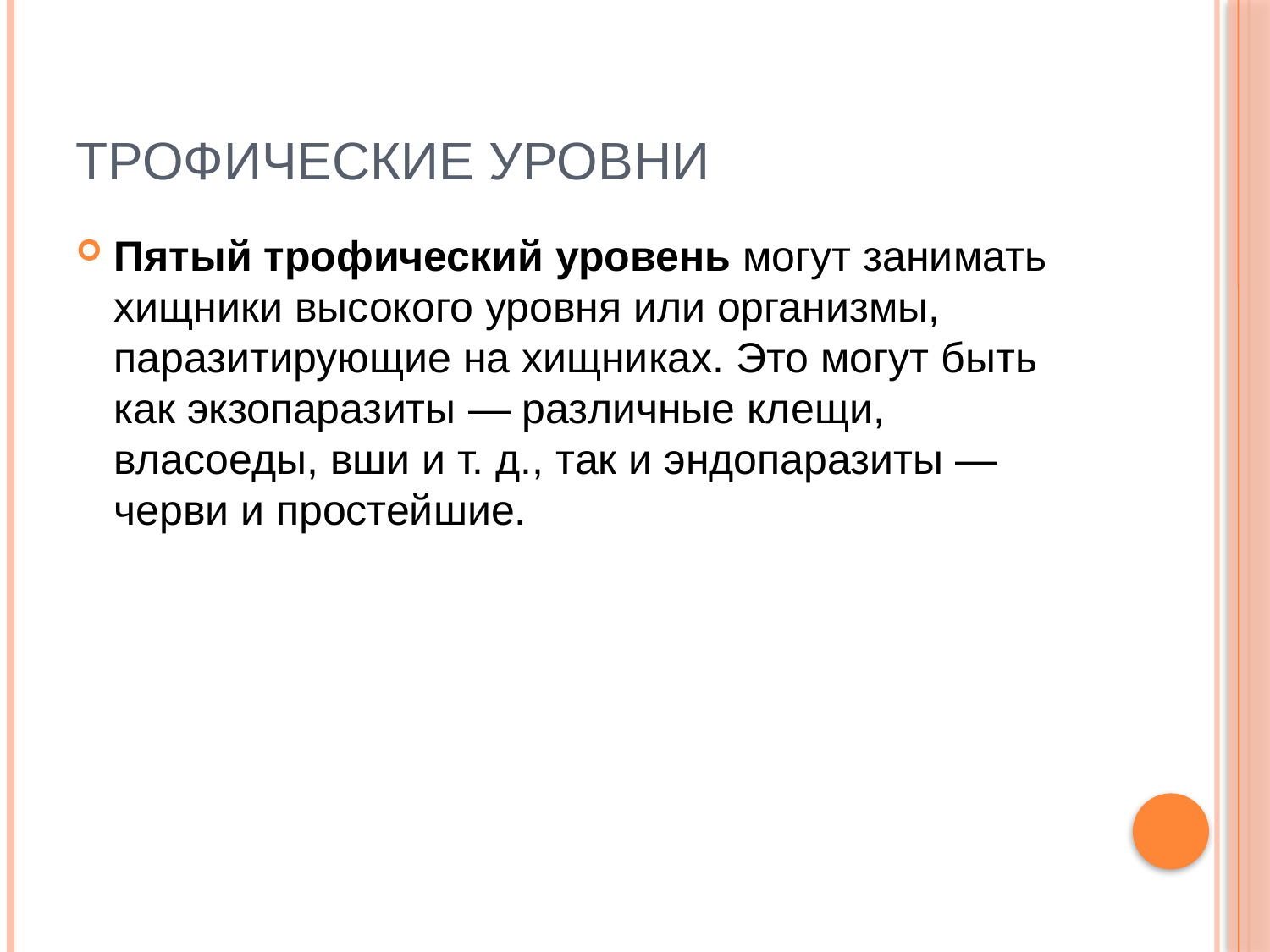

# Трофические уровни
Пятый трофический уровень могут занимать хищники высокого уровня или организмы, паразитирующие на хищниках. Это могут быть как экзопаразиты — различные клещи, власоеды, вши и т. д., так и эндопаразиты — черви и простейшие.